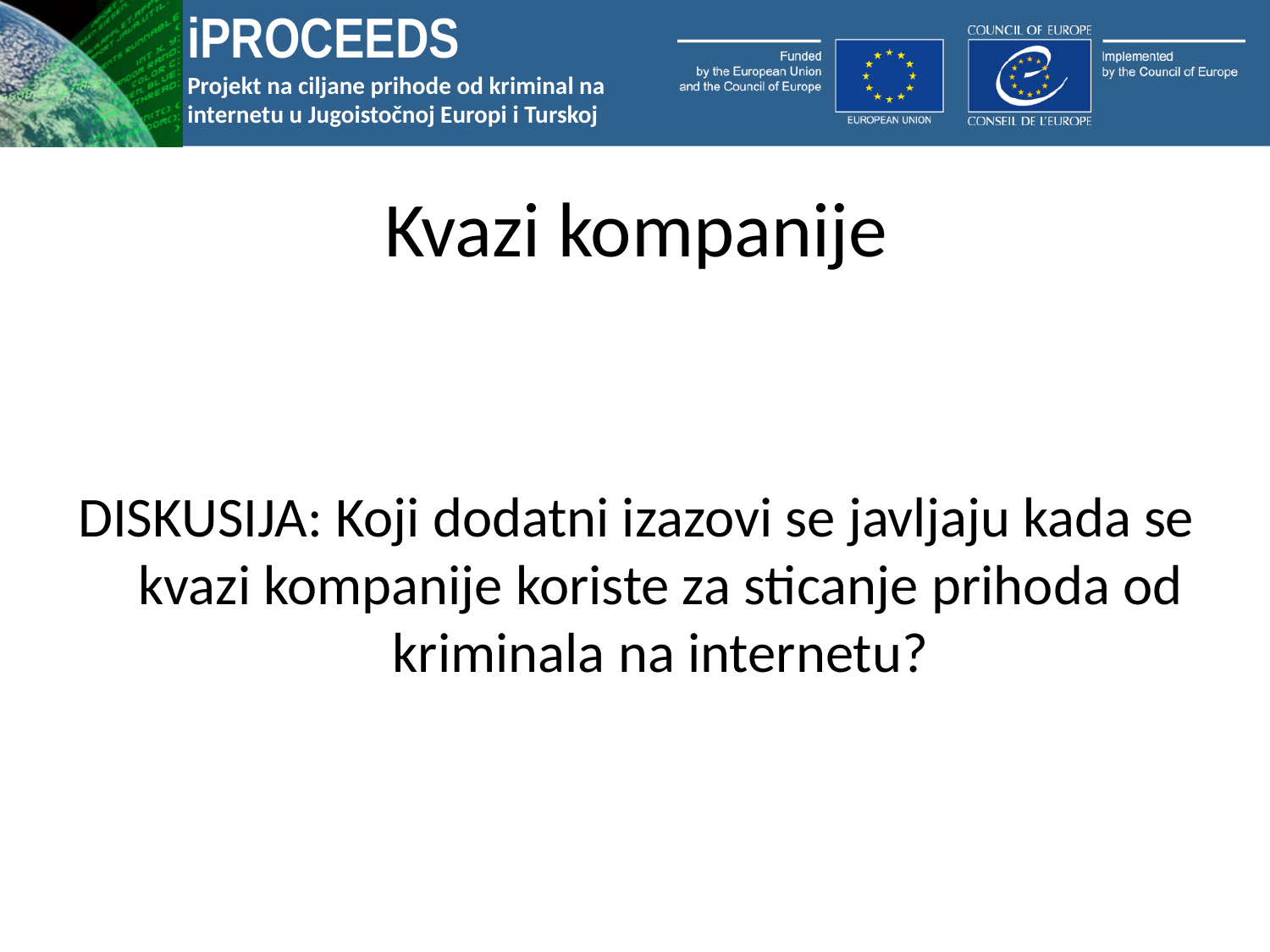

# Kvazi kompanije

DISKUSIJA: Koji dodatni izazovi se javljaju kada se kvazi kompanije koriste za sticanje prihoda od kriminala na internetu?